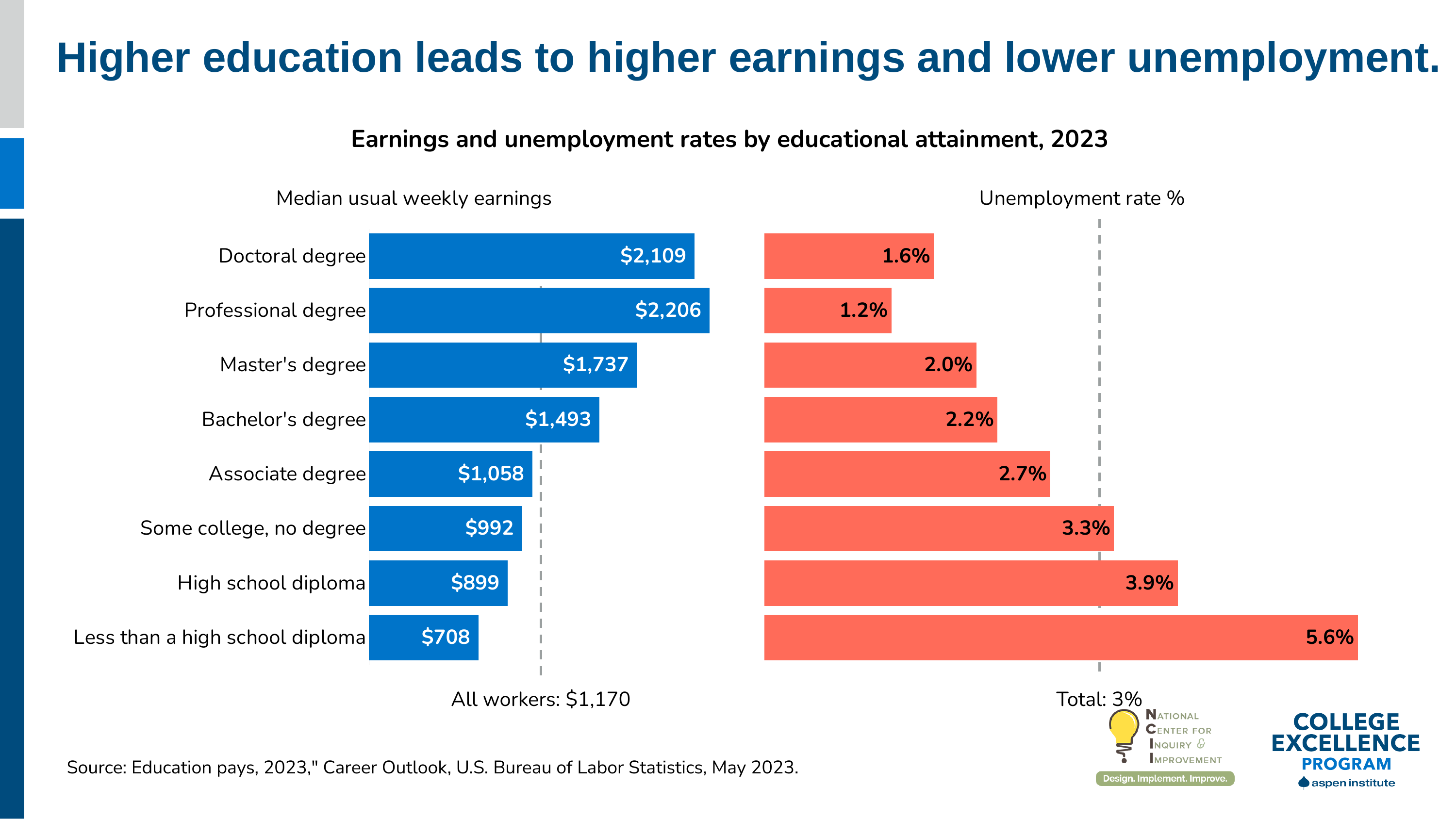

Higher education leads to higher earnings and lower unemployment.

Earnings and unemployment rates by educational attainment, 2023

### Chart: Unemployment rate %

| Category | Unemployment rate % |
|---|---|
| Less than a high school diploma | 0.056 |
| High school diploma | 0.039 |
| Some college, no degree | 0.033 |
| Associate degree | 0.027 |
| Bachelor's degree | 0.022 |
| Master's degree | 0.02 |
| Professional degree | 0.012 |
| Doctoral degree | 0.016 |

### Chart: Median usual weekly earnings

| Category | Median usual weekly earnings |
|---|---|
| Less than a high school diploma | 708.0 |
| High school diploma | 899.0 |
| Some college, no degree | 992.0 |
| Associate degree | 1058.0 |
| Bachelor's degree | 1493.0 |
| Master's degree | 1737.0 |
| Professional degree | 2206.0 |
| Doctoral degree | 2109.0 |
All workers: $1,170
Total: 3%
Source: Education pays, 2023," Career Outlook, U.S. Bureau of Labor Statistics, May 2023.